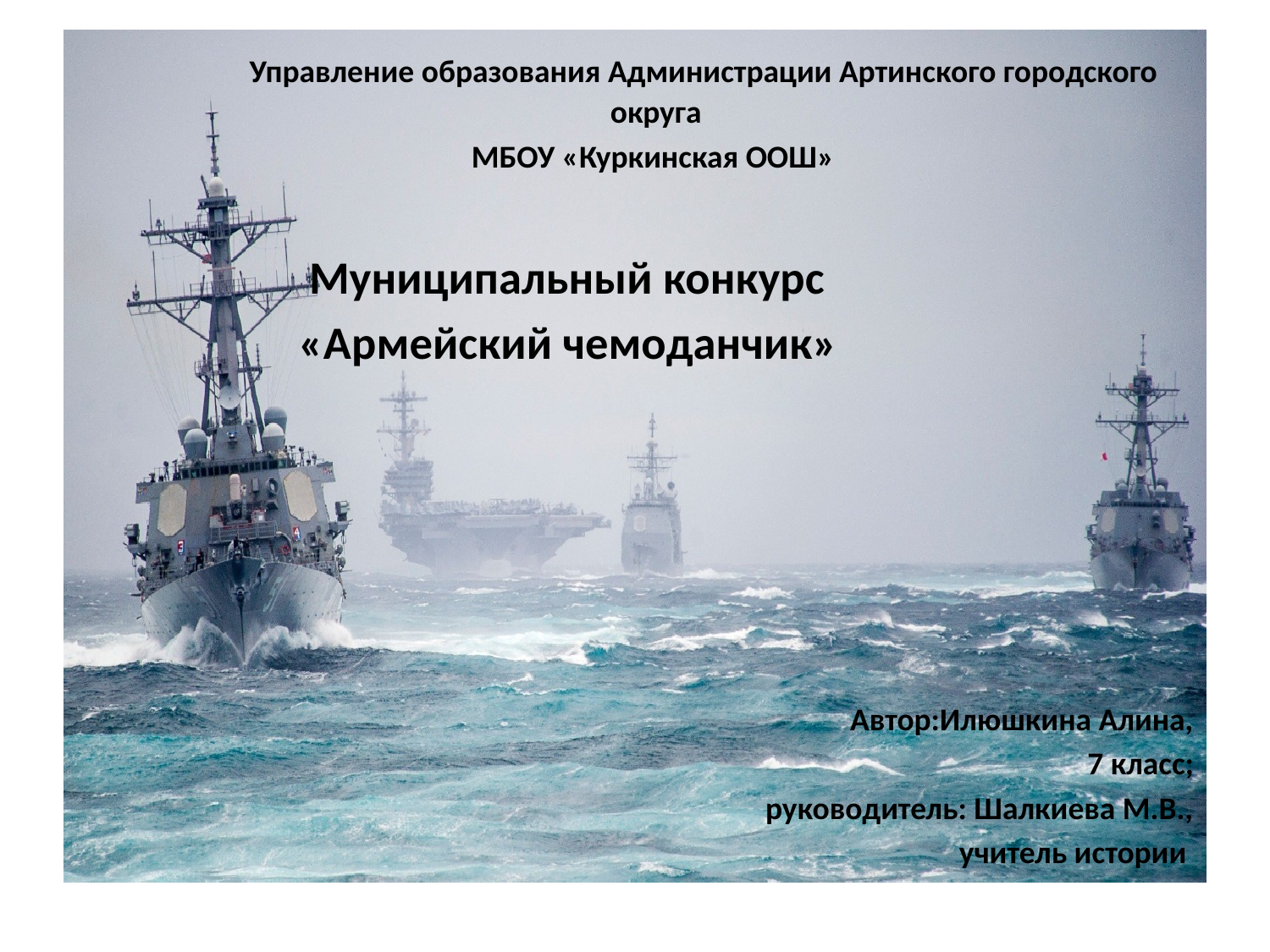

Управление образования Администрации Артинского городского округа
     МБОУ «Куркинская ООШ»

                      Муниципальный конкурс
                     «Армейский чемоданчик»

Автор:Илюшкина Алина,
 7 класс;
руководитель: Шалкиева М.В.,
 учитель истории

#